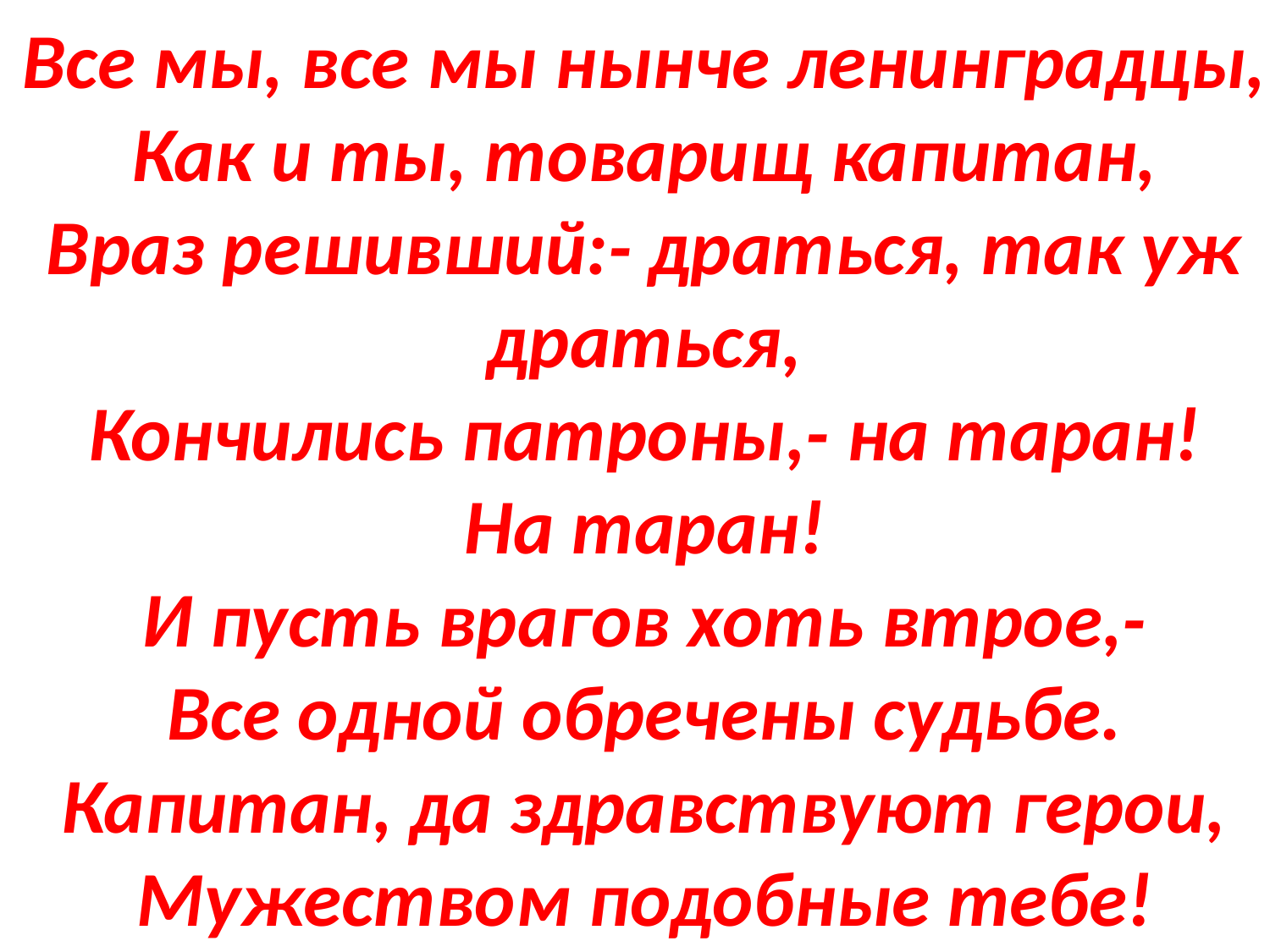

Все мы, все мы нынче ленинградцы,
Как и ты, товарищ капитан,
Враз решивший:- драться, так уж драться,
Кончились патроны,- на таран!
На таран!
И пусть врагов хоть втрое,-
Все одной обречены судьбе.
Капитан, да здравствуют герои,
Мужеством подобные тебе!